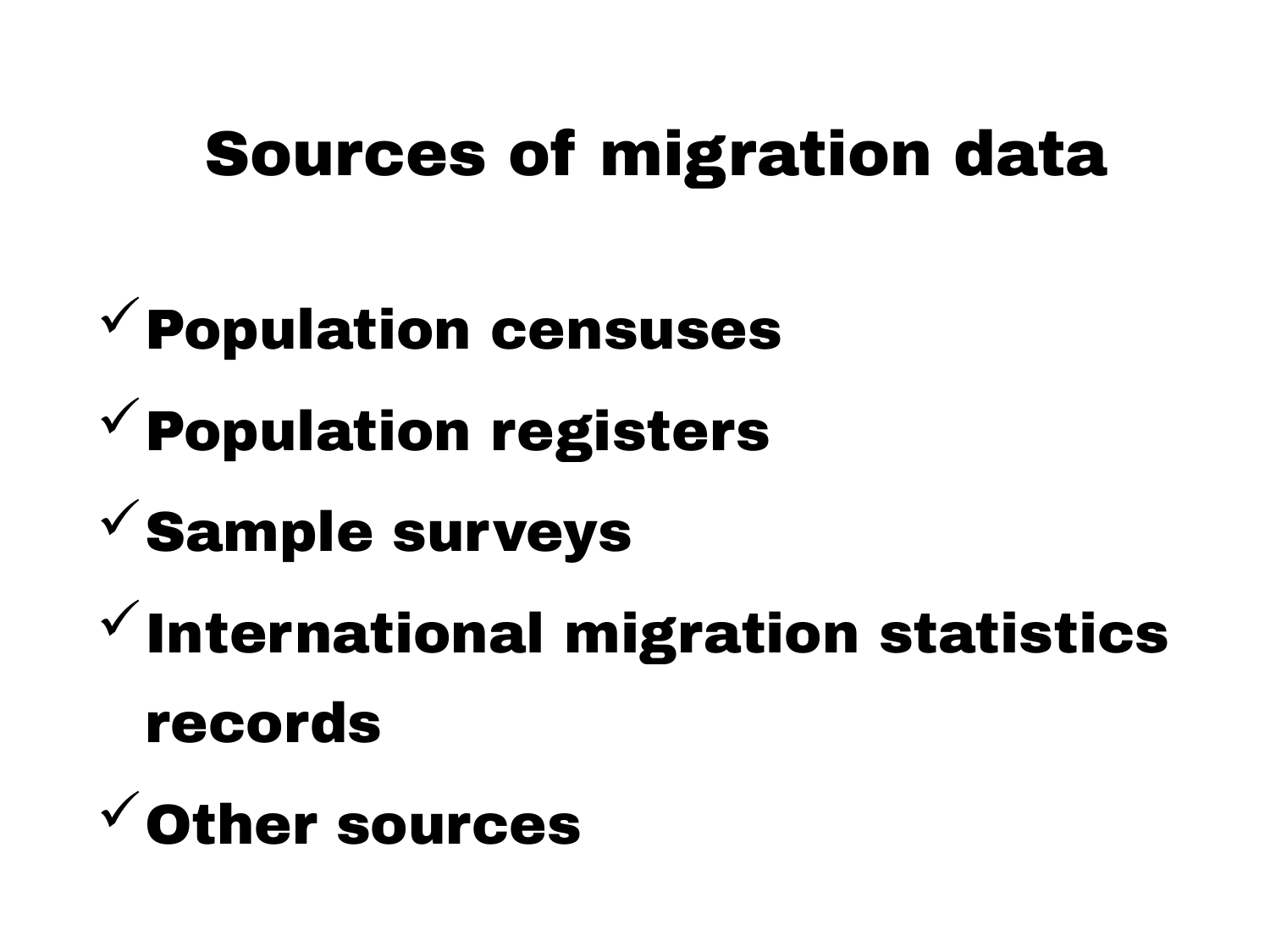

Sources of migration data
Population censuses
Population registers
Sample surveys
International migration statistics records
Other sources